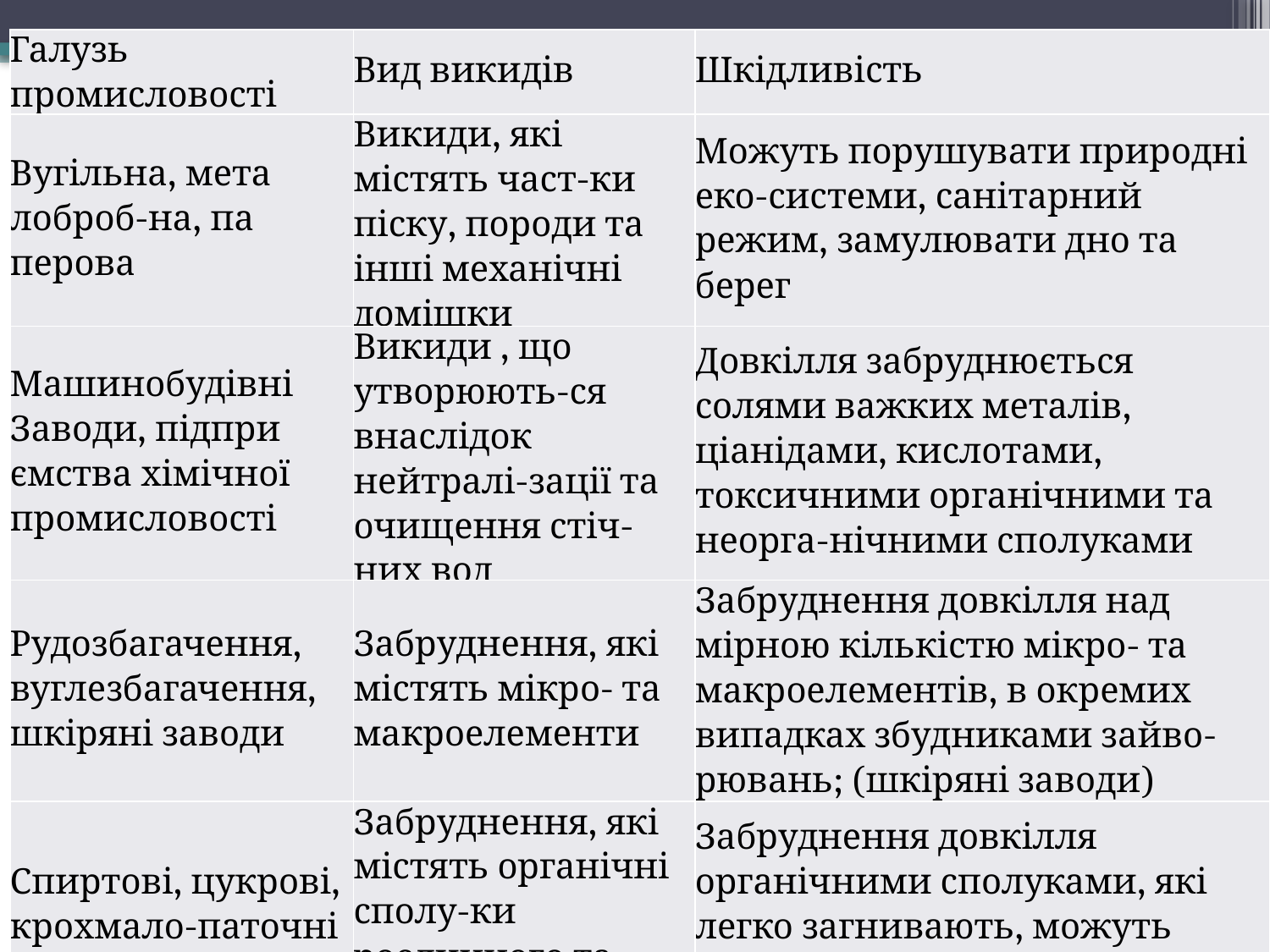

| Галузь промисловості | Вид викидів | Шкідливість |
| --- | --- | --- |
| Вугільна, мета­лоброб-на, па­перова | Викиди, які містять част-ки піску, породи та інші механічні домішки | Можуть порушувати природні еко-системи, санітарний режим, замулювати дно та берег |
| Машинобудівні Заводи, підпри­ємства хімічної промисловості | Викиди , що утворюють-ся внаслідок нейтралі-зації та очищення стіч-них вод | Довкілля забруднюється солями важких металів, ціанідами, кислотами, токсичними органічними та неорга-нічними сполуками |
| Рудозбагачення, вуглезбагачення, шкіряні заводи | Забруднення, які містять мікро- та макроелементи | Забруднення довкілля над­мірною кількістю мікро- та макроелементів, в окремих випадках збудниками зайво-рювань; (шкіряні заводи) |
| Спиртові, цук­рові, крохмало-паточні та інші заводи | Забруднення, які містять органічні сполу-ки рослинного та тварин-ного походження | Забруднення довкілля органічними сполуками, які легко загнивають, можуть викликати інфекційні захворювання |
#
Джерела викидів довкілля